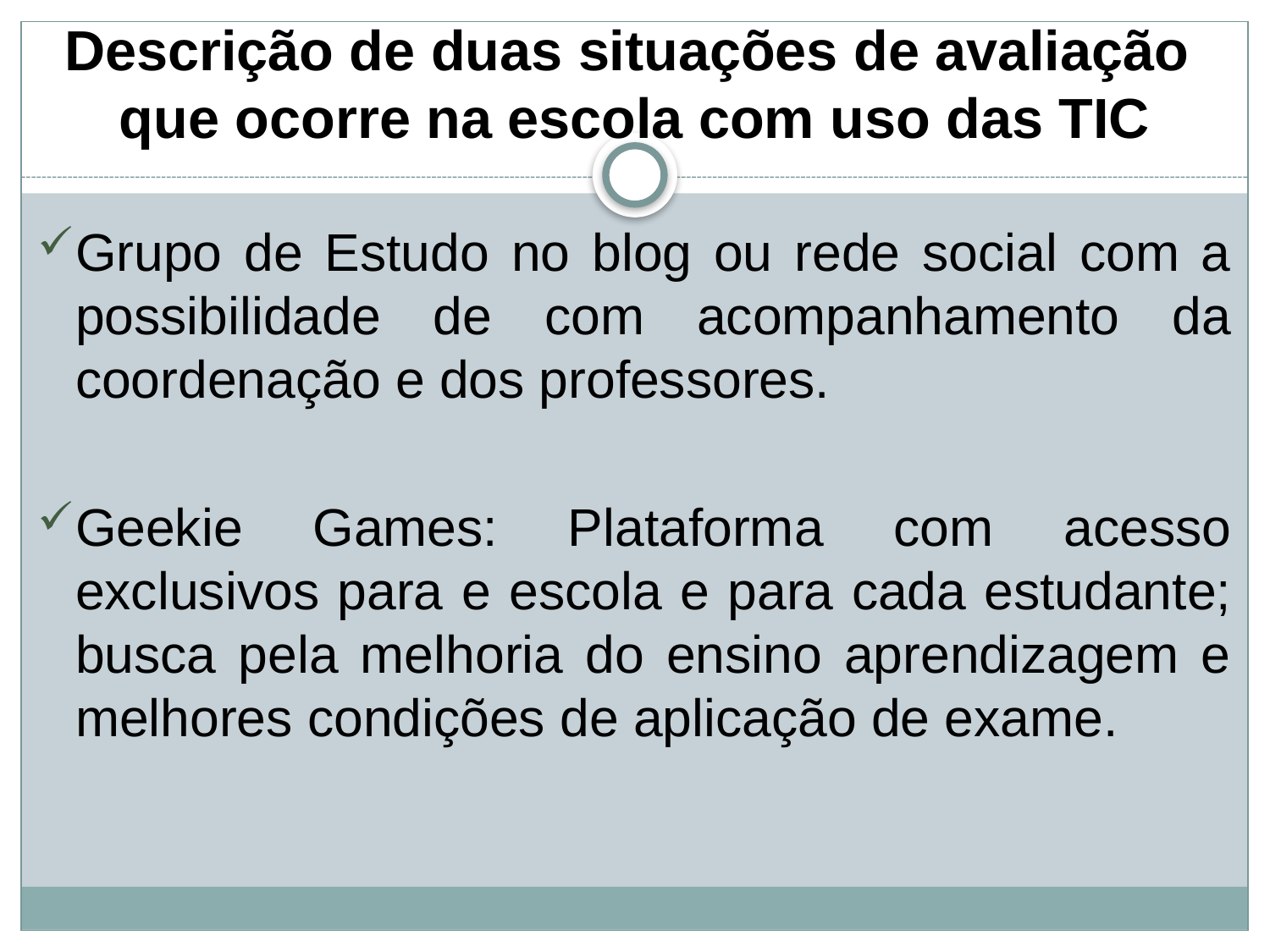

# Descrição de duas situações de avaliação que ocorre na escola com uso das TIC
Grupo de Estudo no blog ou rede social com a possibilidade de com acompanhamento da coordenação e dos professores.

Geekie Games: Plataforma com acesso exclusivos para e escola e para cada estudante; busca pela melhoria do ensino aprendizagem e melhores condições de aplicação de exame.